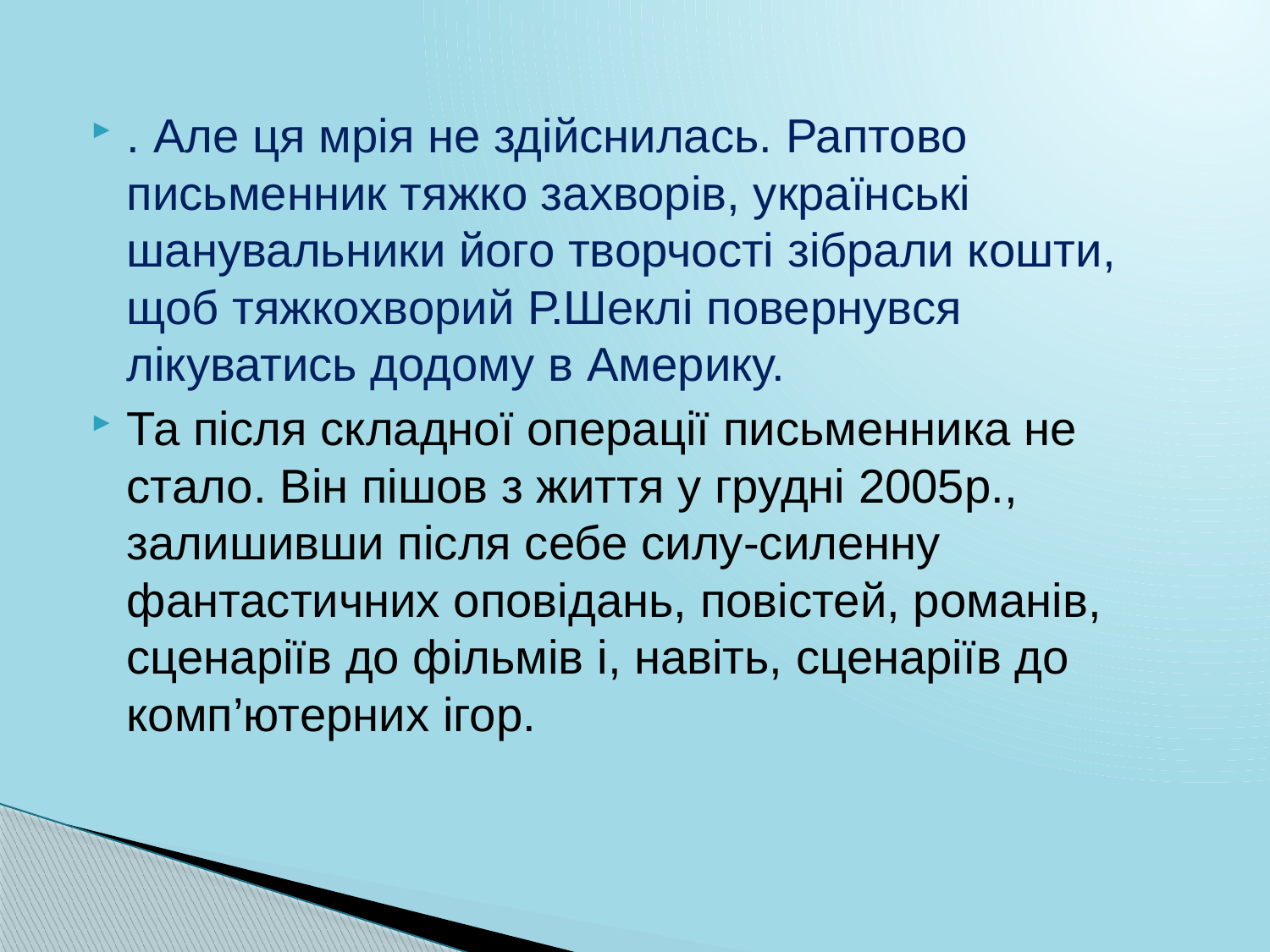

. Але ця мрія не здійснилась. Раптово письменник тяжко захворів, українські шанувальники його творчості зібрали кошти, щоб тяжкохворий Р.Шеклі повернувся лікуватись додому в Америку.
Та після складної операції письменника не стало. Він пішов з життя у грудні 2005р., залишивши після себе силу-силенну фантастичних оповідань, повістей, романів, сценаріїв до фільмів і, навіть, сценаріїв до комп’ютерних ігор.